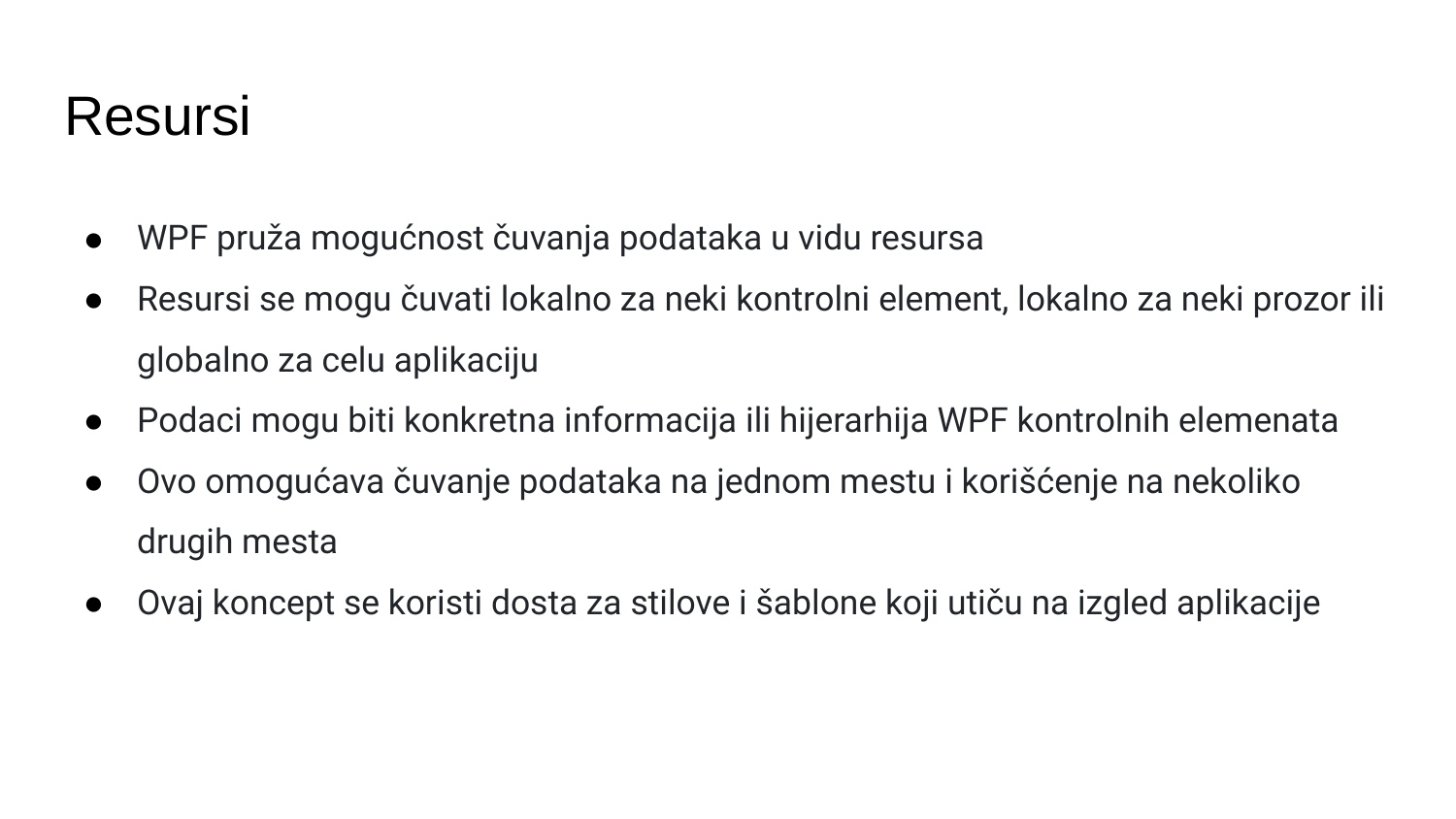

# Resursi
WPF pruža mogućnost čuvanja podataka u vidu resursa
Resursi se mogu čuvati lokalno za neki kontrolni element, lokalno za neki prozor ili globalno za celu aplikaciju
Podaci mogu biti konkretna informacija ili hijerarhija WPF kontrolnih elemenata
Ovo omogućava čuvanje podataka na jednom mestu i korišćenje na nekoliko drugih mesta
Ovaj koncept se koristi dosta za stilove i šablone koji utiču na izgled aplikacije